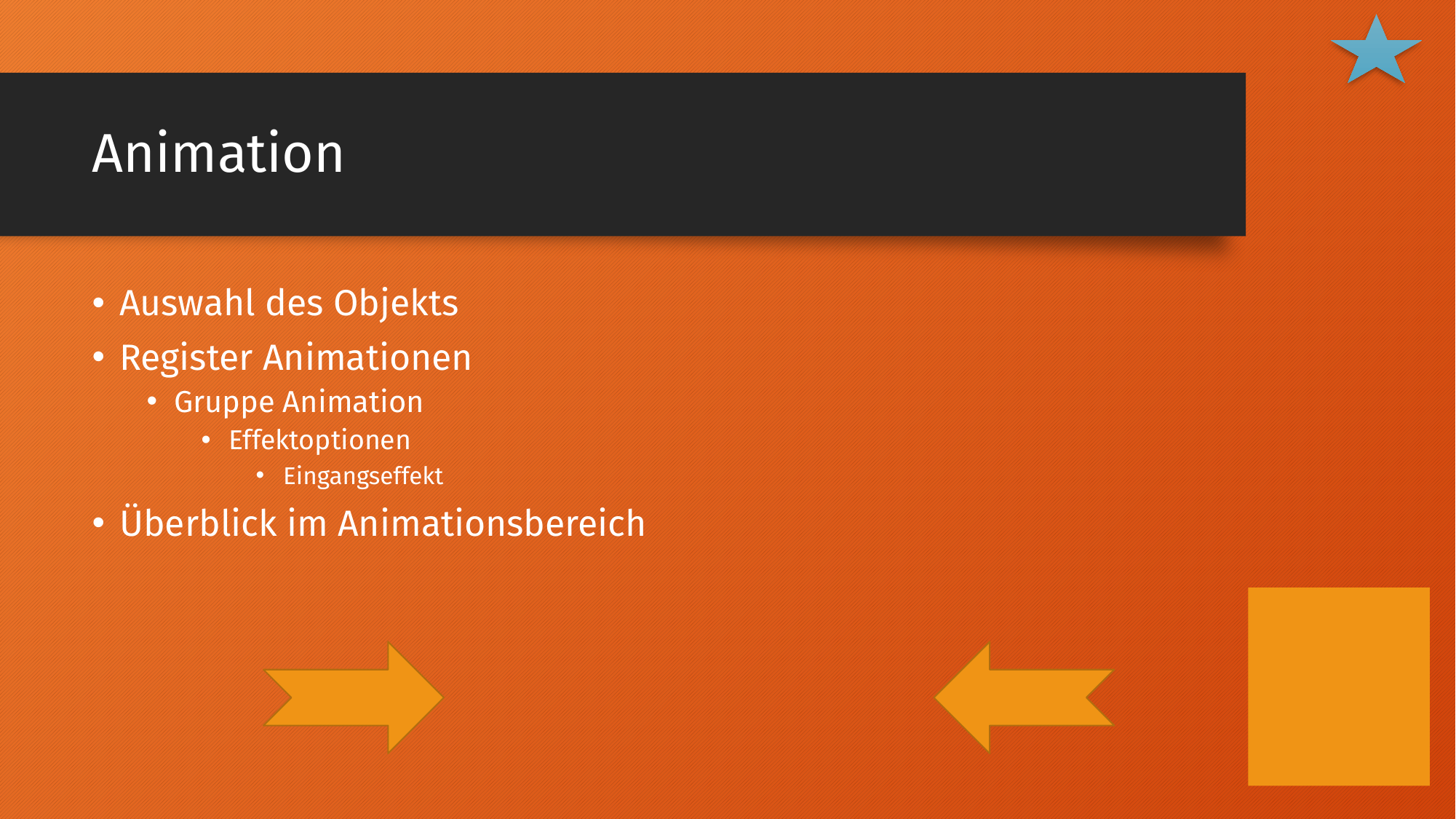

# Animation
Auswahl des Objekts
Register Animationen
Gruppe Animation
Effektoptionen
Eingangseffekt
Überblick im Animationsbereich